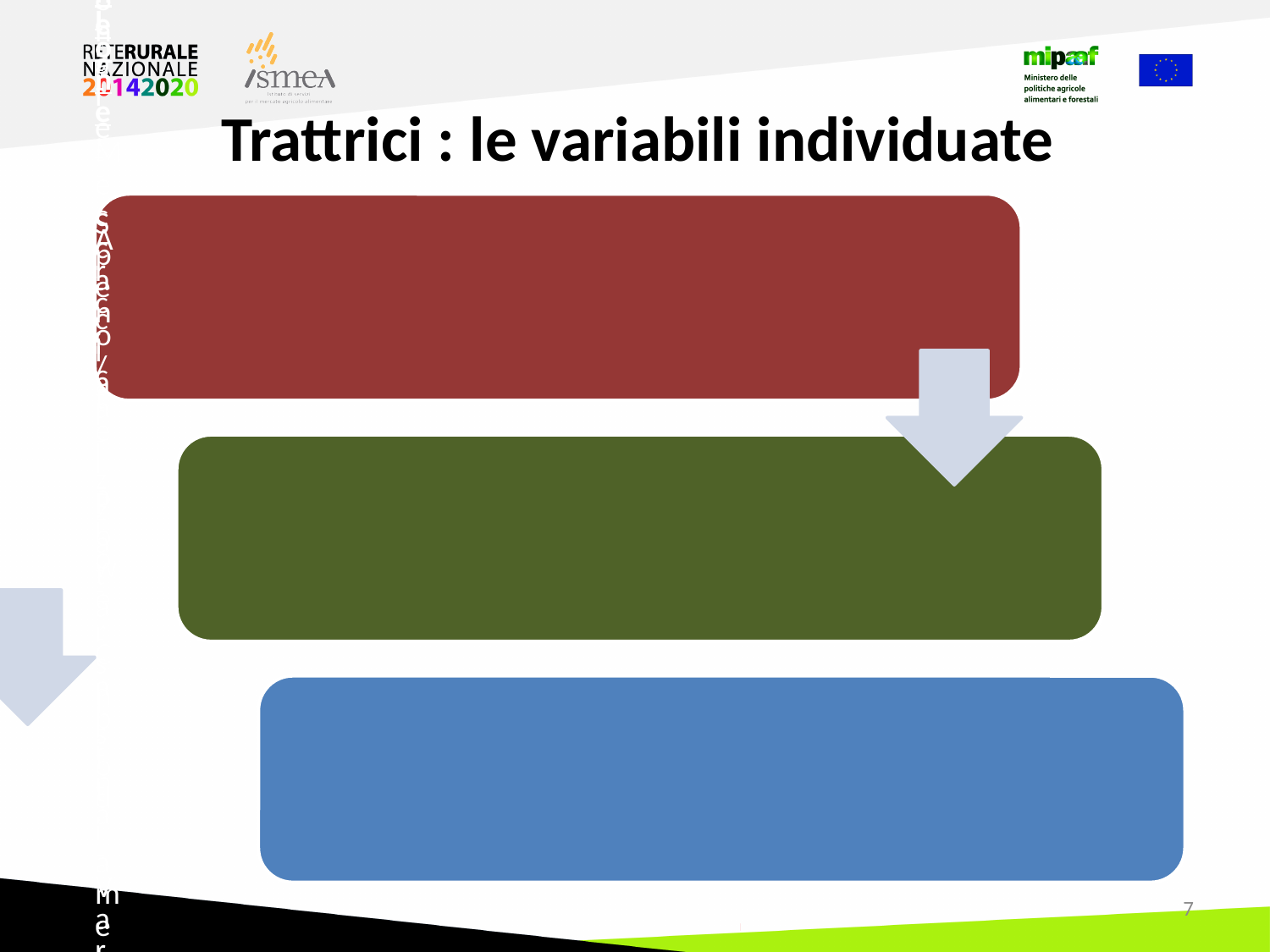

# Trattrici : le variabili individuate
Tipo di protezione
Arco/Telaio
Cabina
- Arco/telaio
- Cabina
7